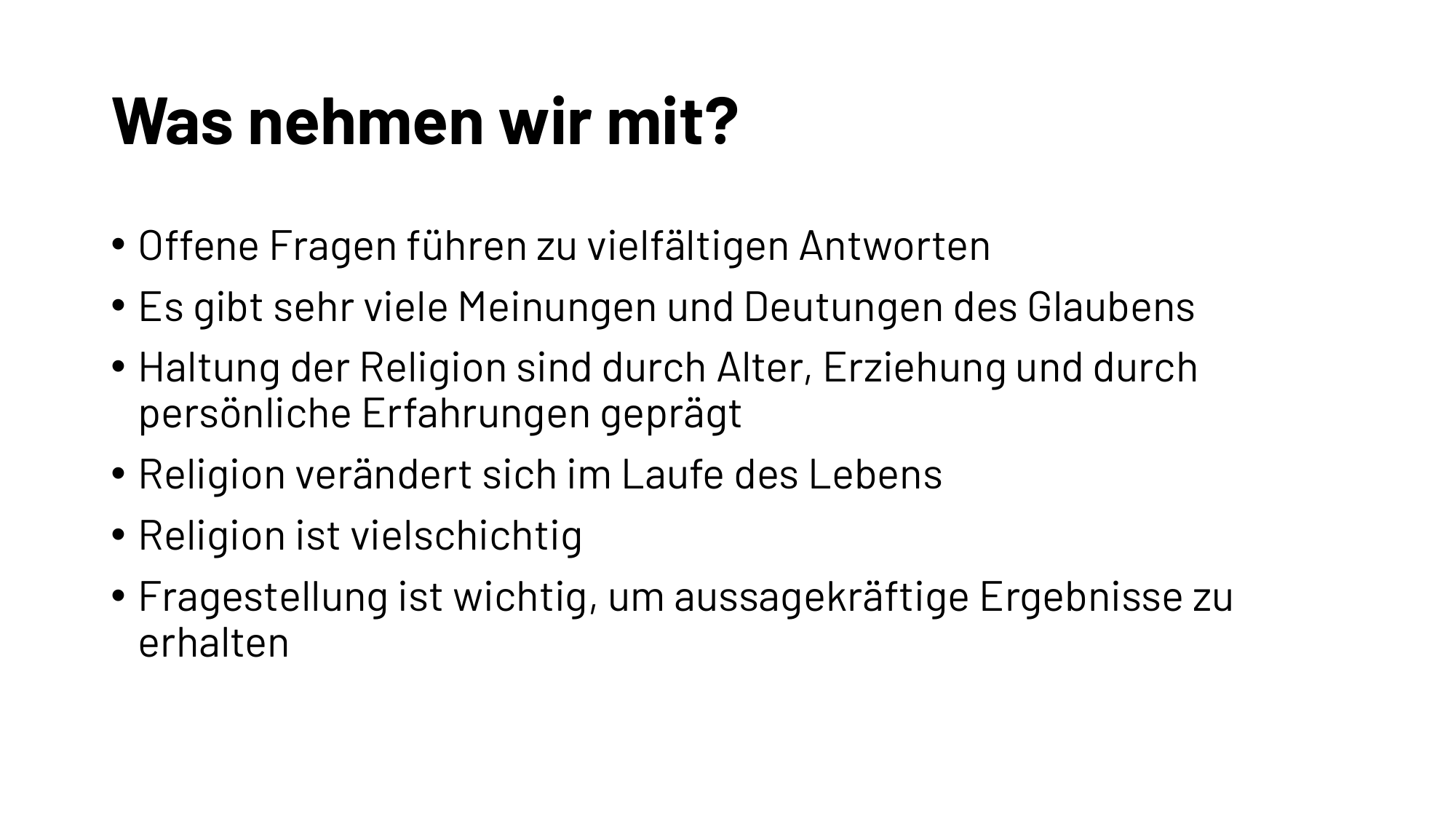

# Was nehmen wir mit?
Offene Fragen führen zu vielfältigen Antworten
Es gibt sehr viele Meinungen und Deutungen des Glaubens
Haltung der Religion sind durch Alter, Erziehung und durch persönliche Erfahrungen geprägt
Religion verändert sich im Laufe des Lebens
Religion ist vielschichtig
Fragestellung ist wichtig, um aussagekräftige Ergebnisse zu erhalten